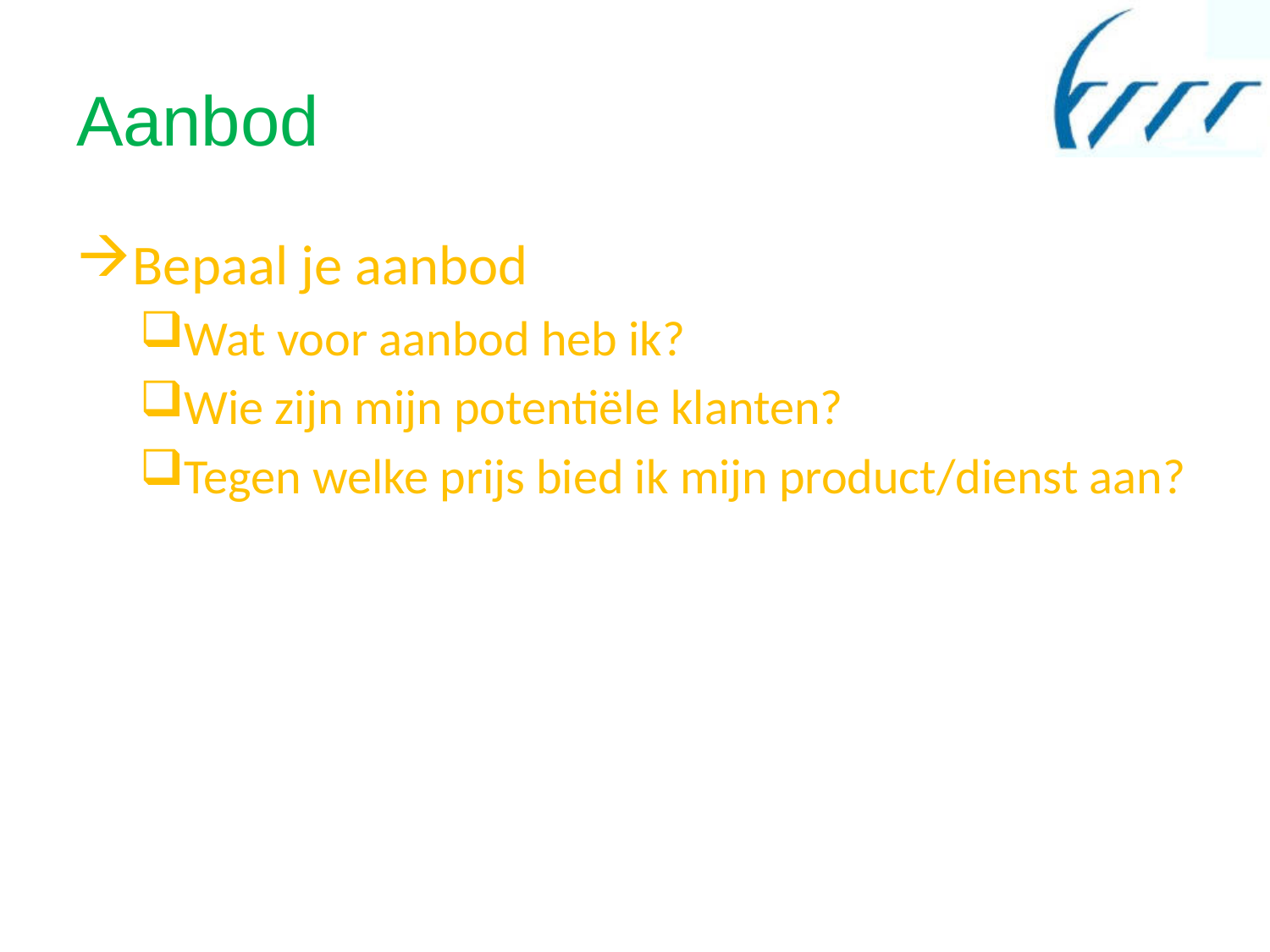

# Aanbod
Bepaal je aanbod
Wat voor aanbod heb ik?
Wie zijn mijn potentiële klanten?
Tegen welke prijs bied ik mijn product/dienst aan?